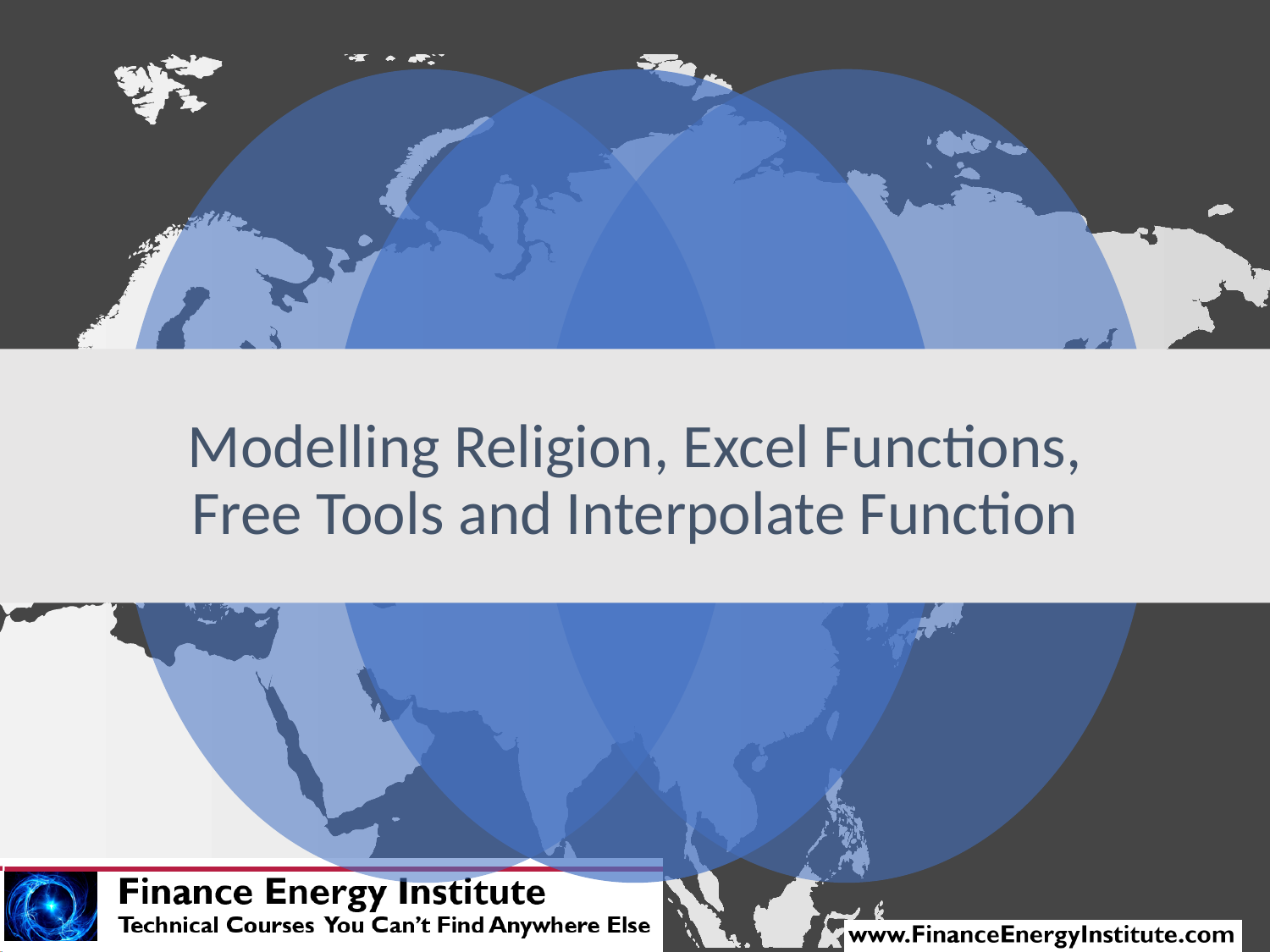

# Modelling Religion, Excel Functions, Free Tools and Interpolate Function